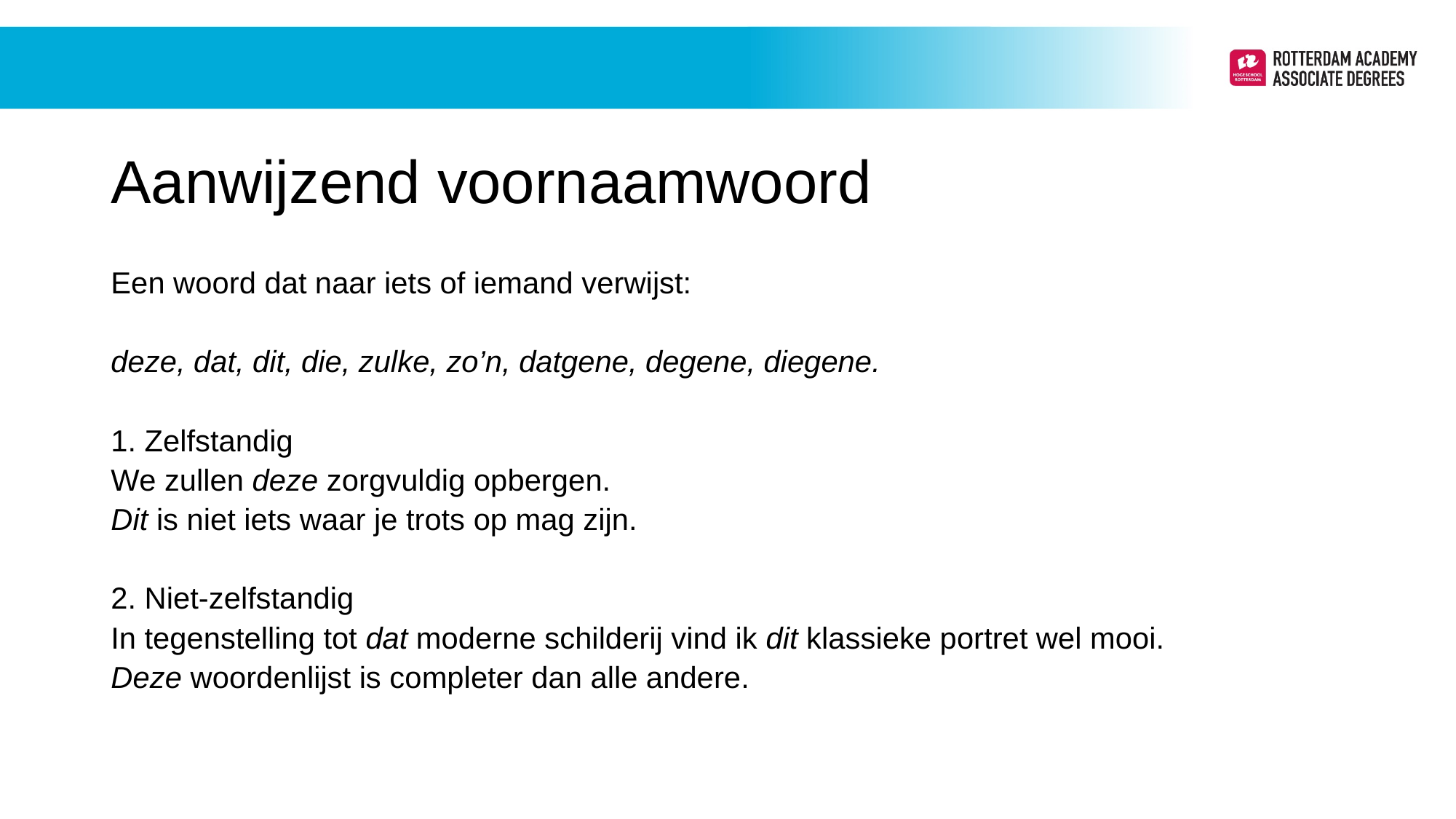

# Aanwijzend voornaamwoord
Een woord dat naar iets of iemand verwijst:

deze, dat, dit, die, zulke, zo’n, datgene, degene, diegene.

1. Zelfstandig
We zullen deze zorgvuldig opbergen.
Dit is niet iets waar je trots op mag zijn.

2. Niet-zelfstandig
In tegenstelling tot dat moderne schilderij vind ik dit klassieke portret wel mooi.
Deze woordenlijst is completer dan alle andere.